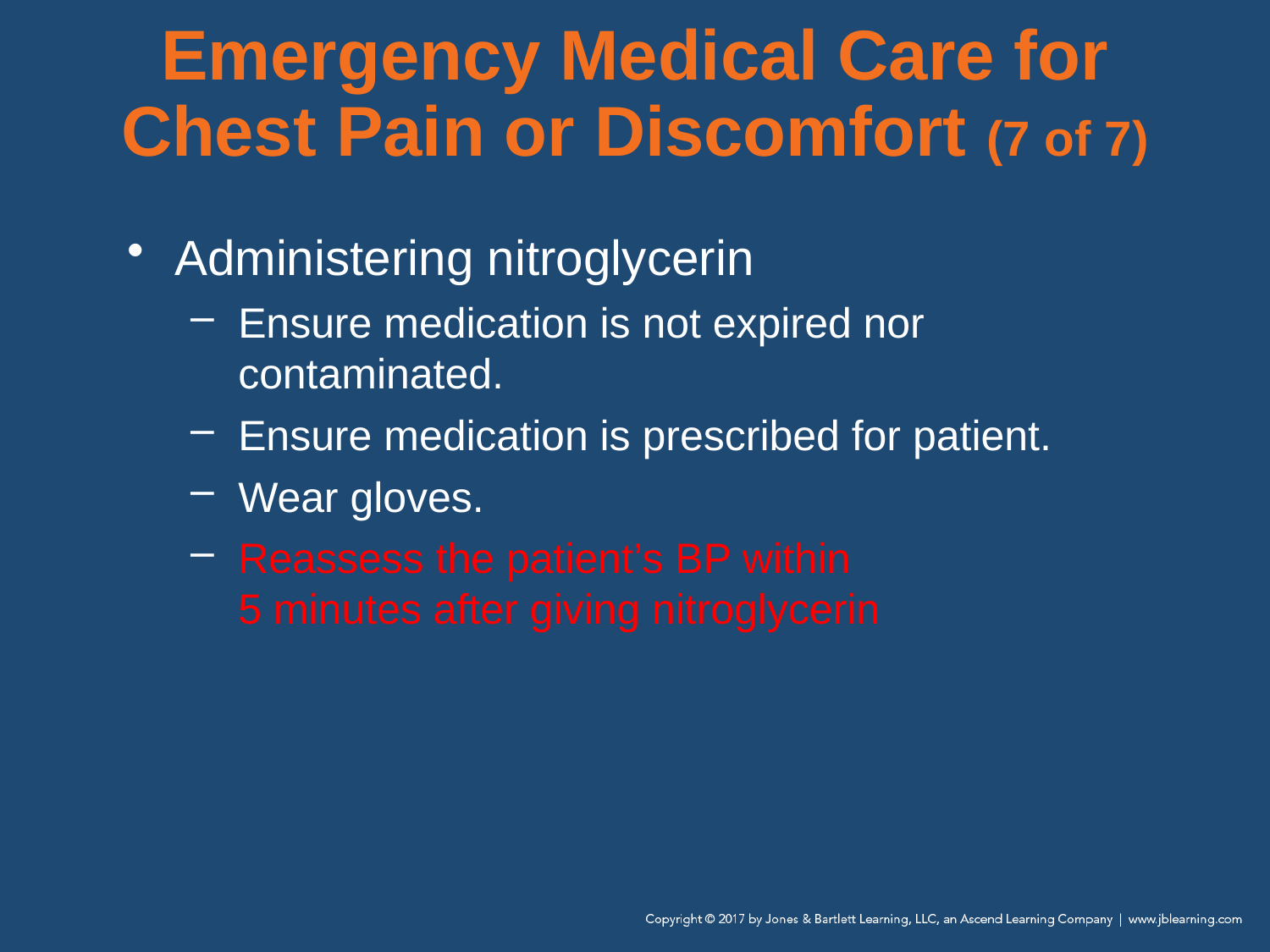

# Emergency Medical Care for Chest Pain or Discomfort (7 of 7)
Administering nitroglycerin
Ensure medication is not expired nor contaminated.
Ensure medication is prescribed for patient.
Wear gloves.
Reassess the patient’s BP within
5 minutes after giving nitroglycerin